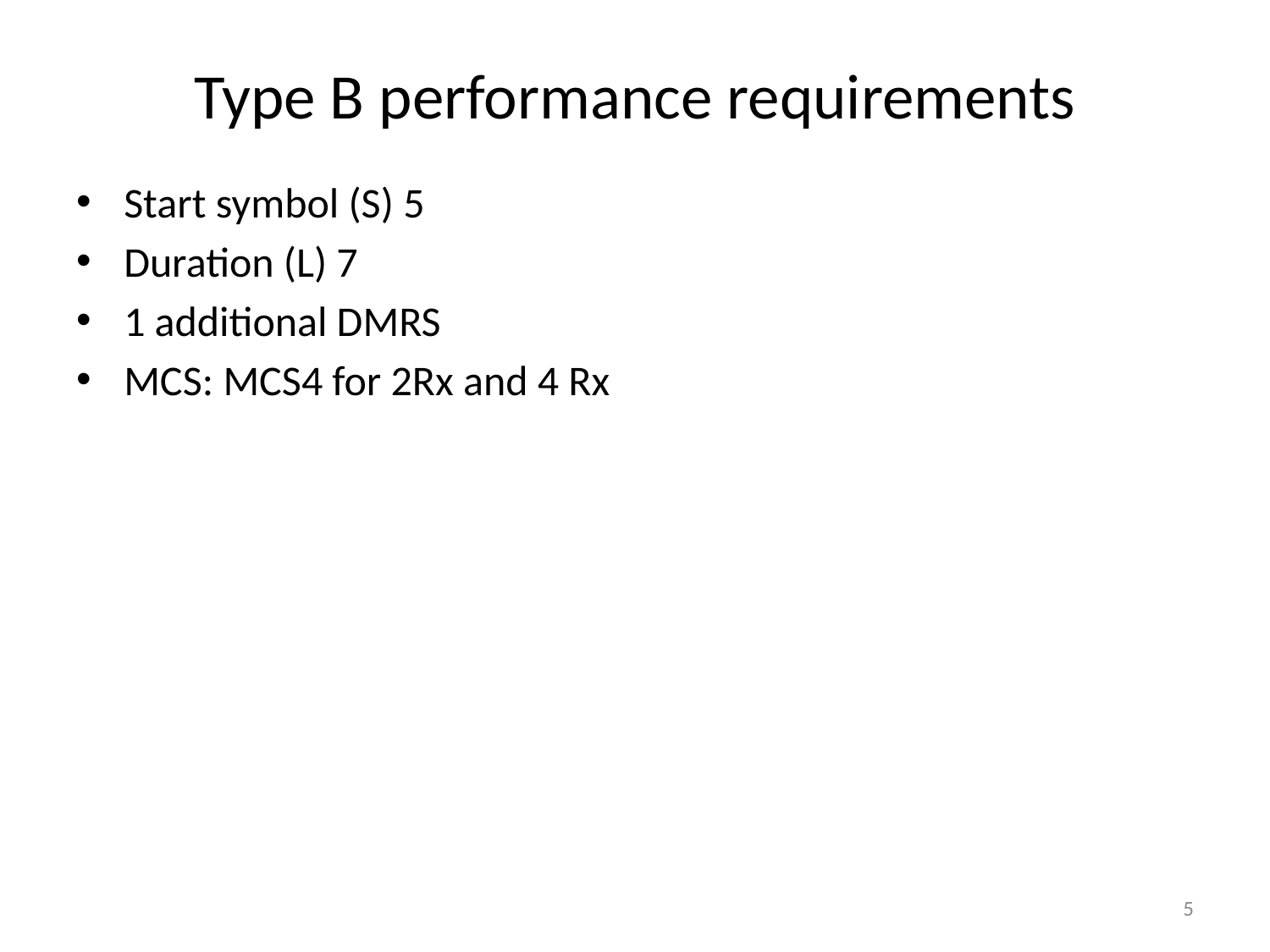

# Type B performance requirements
Start symbol (S) 5
Duration (L) 7
1 additional DMRS
MCS: MCS4 for 2Rx and 4 Rx
5